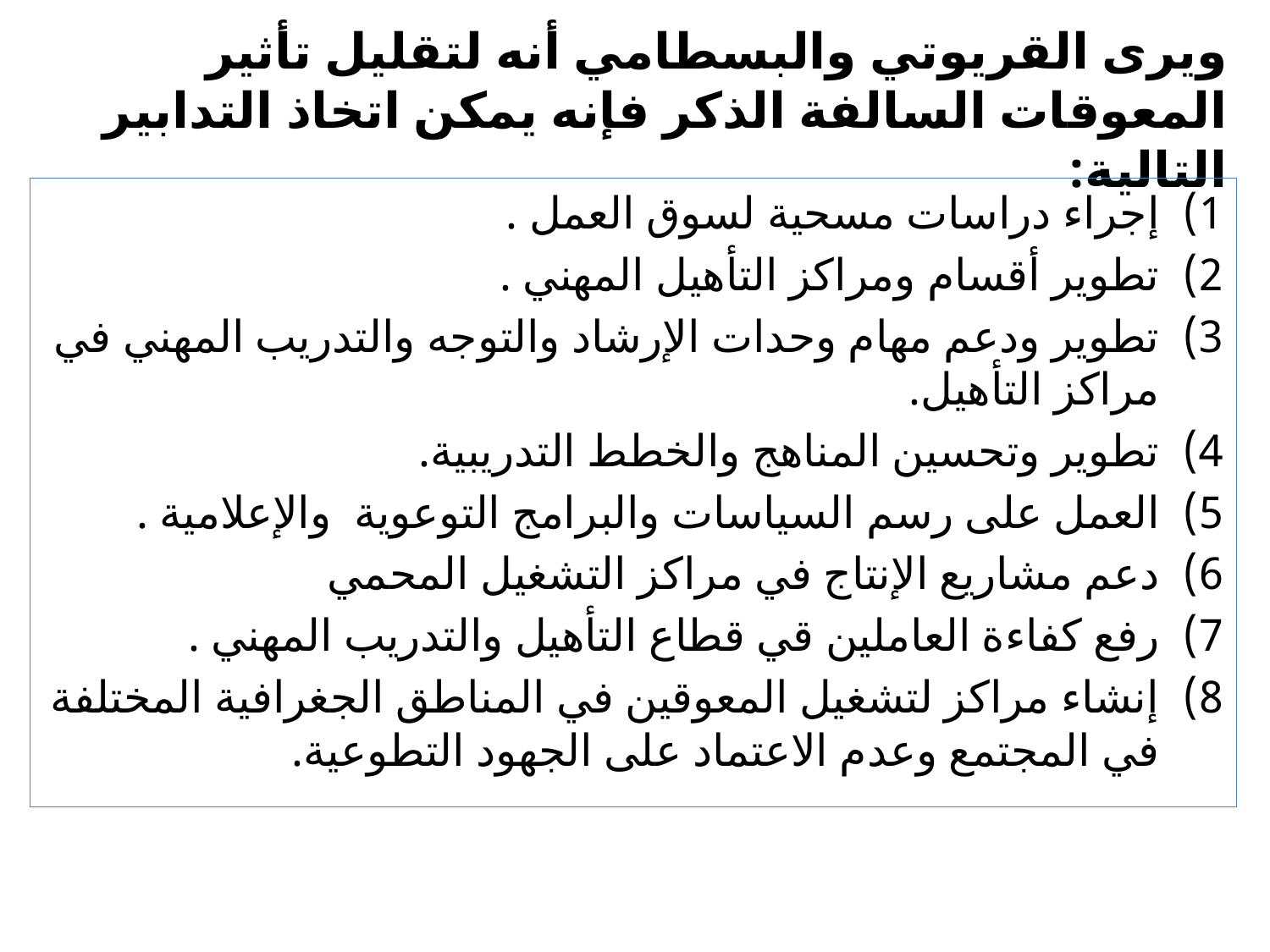

# ويرى القريوتي والبسطامي أنه لتقليل تأثير المعوقات السالفة الذكر فإنه يمكن اتخاذ التدابير التالية:
إجراء دراسات مسحية لسوق العمل .
تطوير أقسام ومراكز التأهيل المهني .
تطوير ودعم مهام وحدات الإرشاد والتوجه والتدريب المهني في مراكز التأهيل.
تطوير وتحسين المناهج والخطط التدريبية.
العمل على رسم السياسات والبرامج التوعوية  والإعلامية .
دعم مشاريع الإنتاج في مراكز التشغيل المحمي
رفع كفاءة العاملين قي قطاع التأهيل والتدريب المهني .
إنشاء مراكز لتشغيل المعوقين في المناطق الجغرافية المختلفة في المجتمع وعدم الاعتماد على الجهود التطوعية.